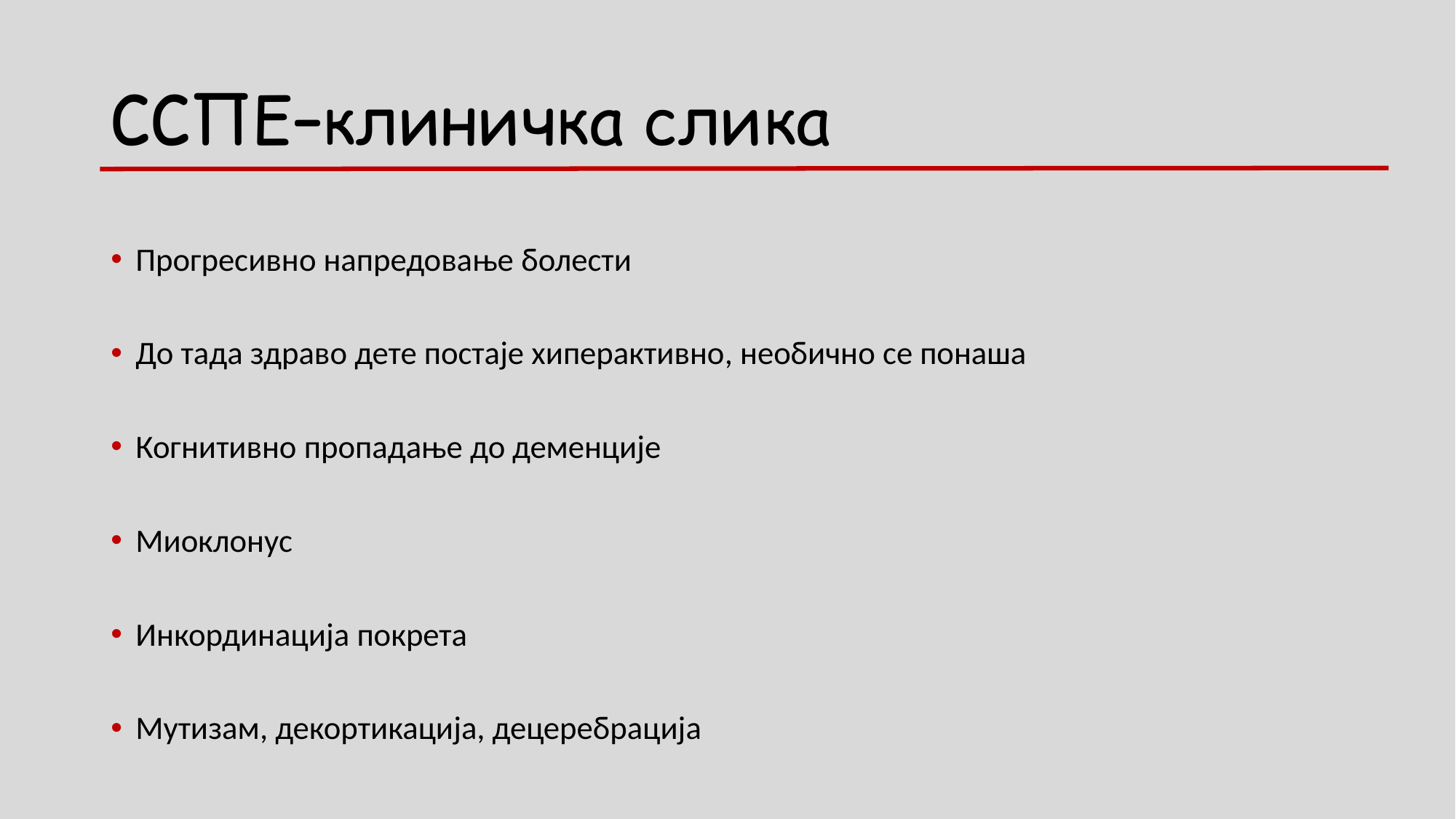

# ССПЕ–клиничка слика
Прогресивно напредовање болести

До тада здраво дете постаје хиперактивно, необично се понаша

Когнитивно пропадање до деменције

Миоклонус

Инкординација покрета

Мутизам, декортикација, децеребрација